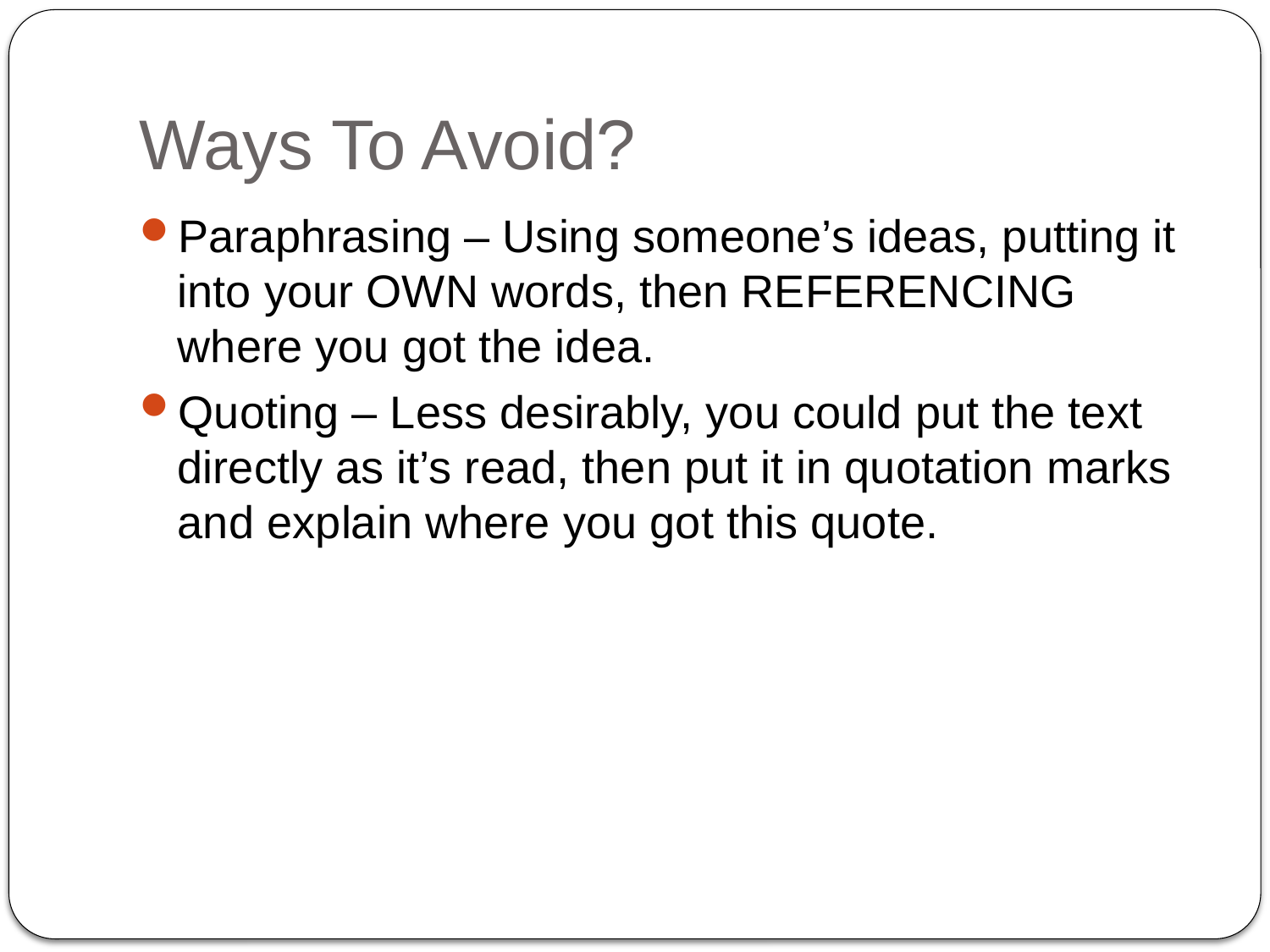

# Ways To Avoid?
Paraphrasing – Using someone’s ideas, putting it into your OWN words, then REFERENCING where you got the idea.
Quoting – Less desirably, you could put the text directly as it’s read, then put it in quotation marks and explain where you got this quote.